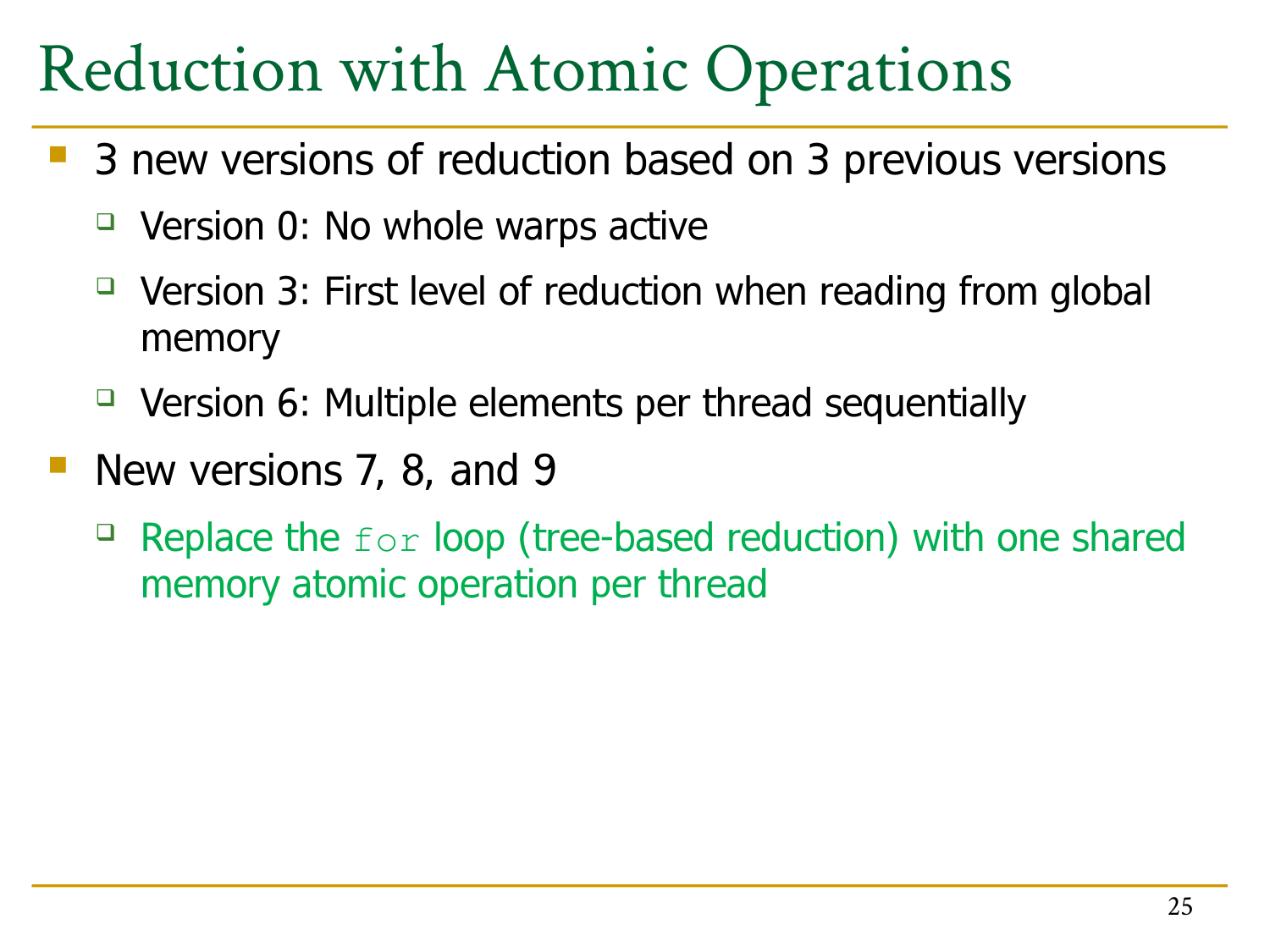

# Reduction with Atomic Operations
3 new versions of reduction based on 3 previous versions
Version 0: No whole warps active
Version 3: First level of reduction when reading from global memory
Version 6: Multiple elements per thread sequentially
New versions 7, 8, and 9
Replace the for loop (tree-based reduction) with one shared memory atomic operation per thread

25